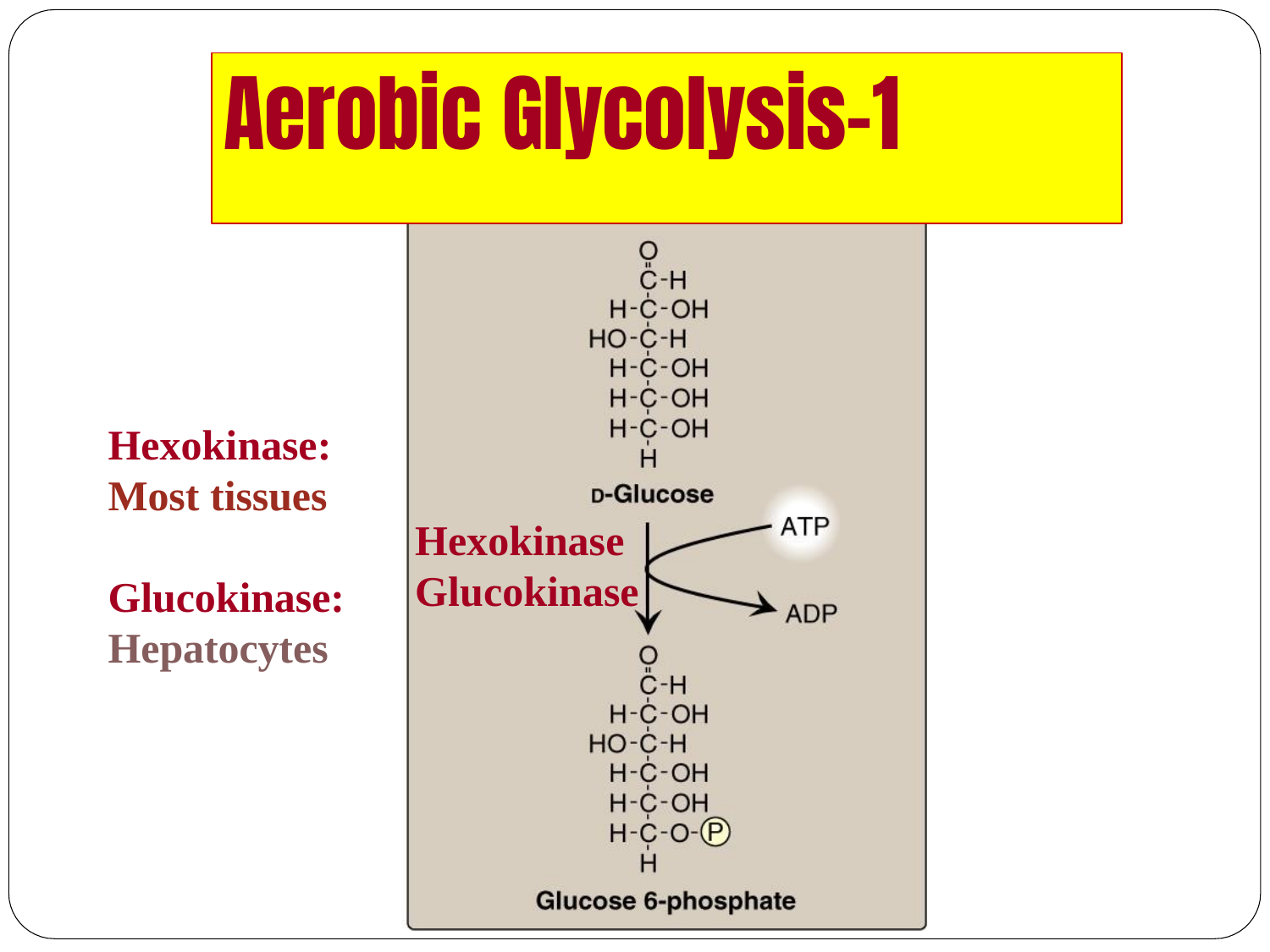

# Aerobic Glycolysis-1

Hexokinase:
Most tissues
Hexokinase
Glucokinase
Glucokinase:
Hepatocytes